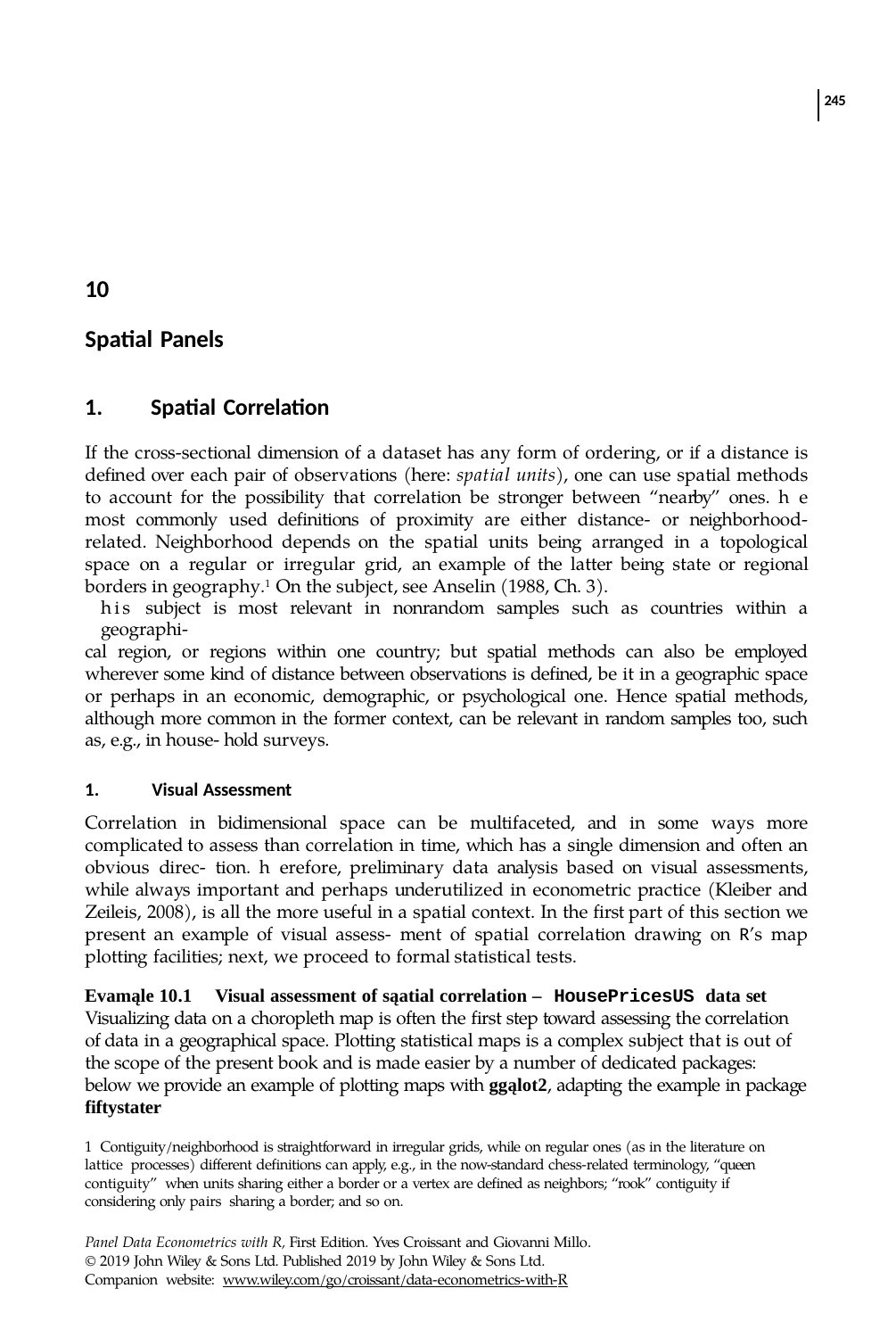

245

10
Spatial Panels

Spatial Correlation

If the cross-sectional dimension of a dataset has any form of ordering, or if a distance is deﬁned over each pair of observations (here: spatial units), one can use spatial methods to account for the possibility that correlation be stronger between “nearby” ones. he most commonly used deﬁnitions of proximity are either distance- or neighborhood-related. Neighborhood depends on the spatial units being arranged in a topological space on a regular or irregular grid, an example of the latter being state or regional borders in geography.1  On the subject, see Anselin (1988, Ch. 3).
his subject is most relevant in nonrandom samples such as countries within a geographi-
cal region, or regions within one country; but spatial methods can also be employed wherever some kind of distance between observations is deﬁned, be it in a geographic space or perhaps in an economic, demographic, or psychological one. Hence spatial methods, although more common in the former context, can be relevant in random samples too, such as, e.g., in house- hold surveys.

Visual Assessment
Correlation in bidimensional space can be multifaceted, and in some ways more complicated to assess than correlation in time, which has a single dimension and often an obvious direc- tion. herefore, preliminary data analysis based on visual assessments, while always important and perhaps underutilized in econometric practice (Kleiber and Zeileis, 2008), is all the more useful in a spatial context. In the ﬁrst part of this section we present an example of visual assess- ment of spatial correlation drawing on R’s map plotting facilities; next, we proceed to formal statistical tests.

Evamąle 10.1  Visual assessment of sąatial correlation – HousePricesUS data set Visualizing data on a choropleth map is often the ﬁrst step toward assessing the correlation of data in a geographical space. Plotting statistical maps is a complex subject that is out of the scope of the present book and is made easier by a number of dedicated packages: below we provide an example of plotting maps with ggąlot2, adapting the example in package fiftystater

1 Contiguity/neighborhood is straightforward in irregular grids, while on regular ones (as in the literature on lattice processes) different deﬁnitions can apply, e.g., in the now-standard chess-related terminology, “queen contiguity” when units sharing either a border or a vertex are deﬁned as neighbors; “rook” contiguity if considering only pairs sharing a border; and so on.
Panel Data Econometrics with R, First Edition. Yves Croissant and Giovanni Millo.
© 2019 John Wiley & Sons Ltd. Published 2019 by John Wiley & Sons Ltd.
Companion website: www.wiley.com/go/croissant/data-econometrics-with-R